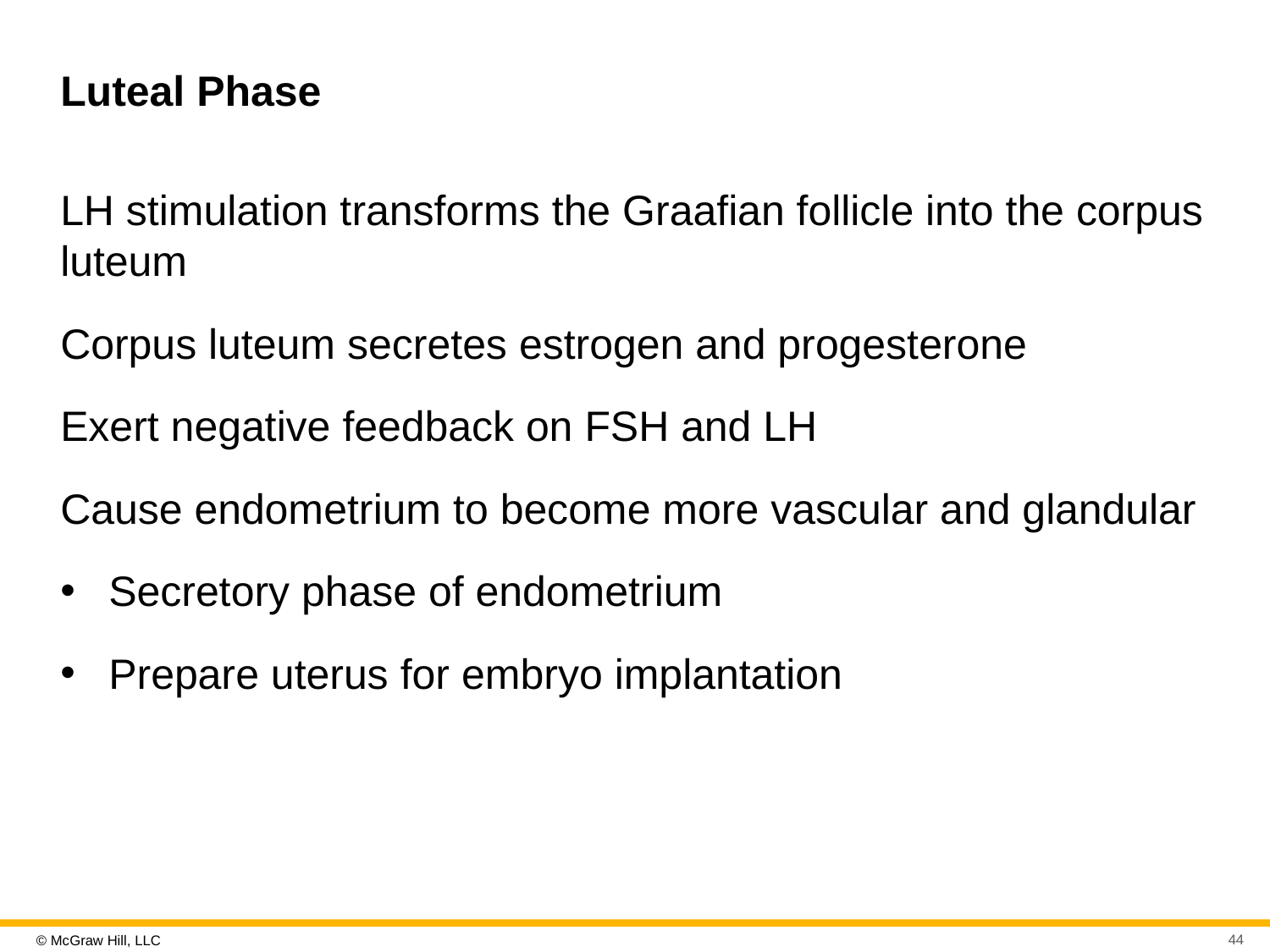

# Luteal Phase
LH stimulation transforms the Graafian follicle into the corpus luteum
Corpus luteum secretes estrogen and progesterone
Exert negative feedback on FSH and LH
Cause endometrium to become more vascular and glandular
Secretory phase of endometrium
Prepare uterus for embryo implantation
44